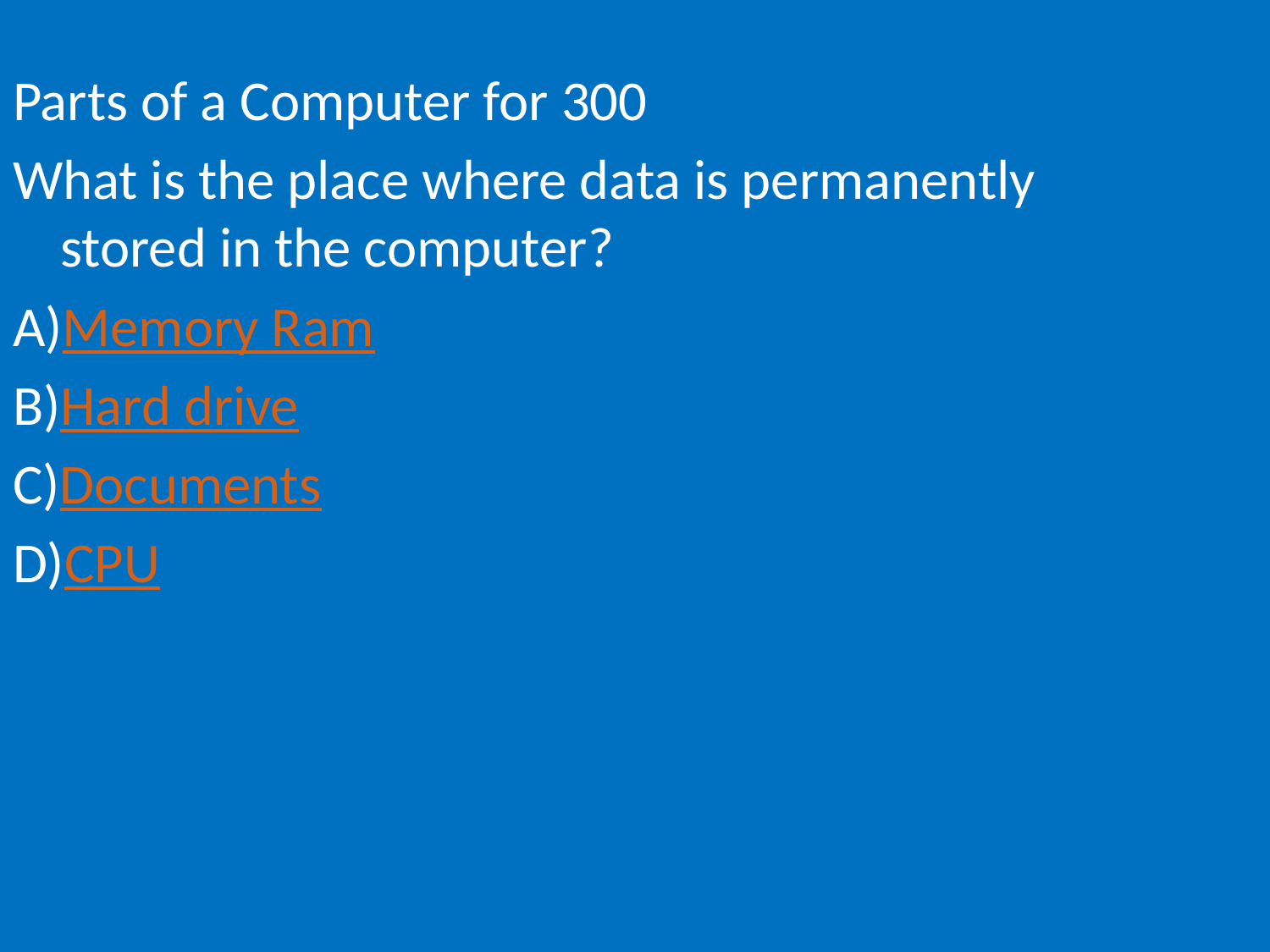

Parts of a Computer for 300
What is the place where data is permanently stored in the computer?
A)Memory Ram
B)Hard drive
C)Documents
D)CPU